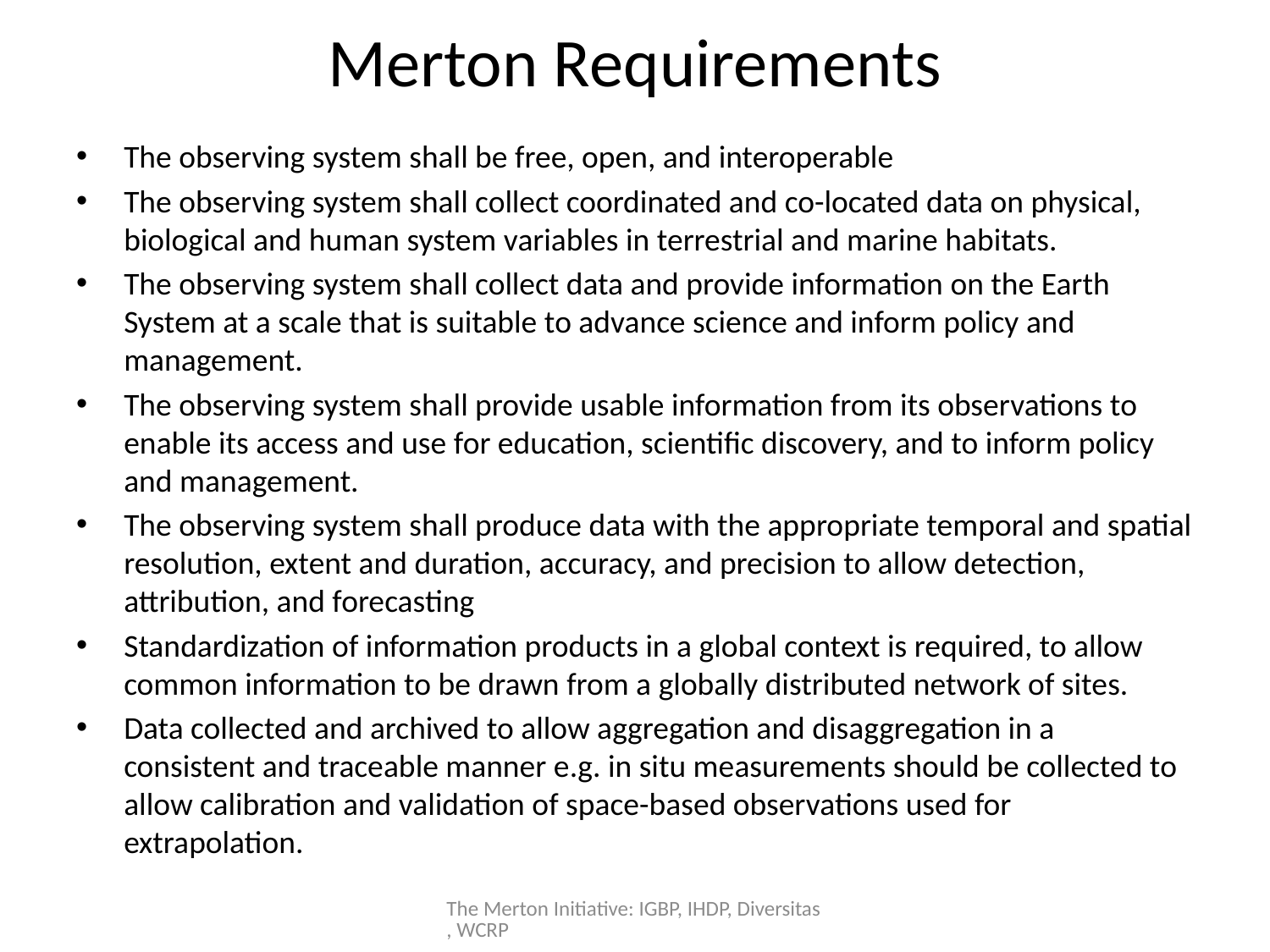

# Merton Requirements
The observing system shall be free, open, and interoperable
The observing system shall collect coordinated and co-located data on physical, biological and human system variables in terrestrial and marine habitats.
The observing system shall collect data and provide information on the Earth System at a scale that is suitable to advance science and inform policy and management.
The observing system shall provide usable information from its observations to enable its access and use for education, scientific discovery, and to inform policy and management.
The observing system shall produce data with the appropriate temporal and spatial resolution, extent and duration, accuracy, and precision to allow detection, attribution, and forecasting
Standardization of information products in a global context is required, to allow common information to be drawn from a globally distributed network of sites.
Data collected and archived to allow aggregation and disaggregation in a consistent and traceable manner e.g. in situ measurements should be collected to allow calibration and validation of space-based observations used for extrapolation.

The Merton Initiative: IGBP, IHDP, Diversitas, WCRP